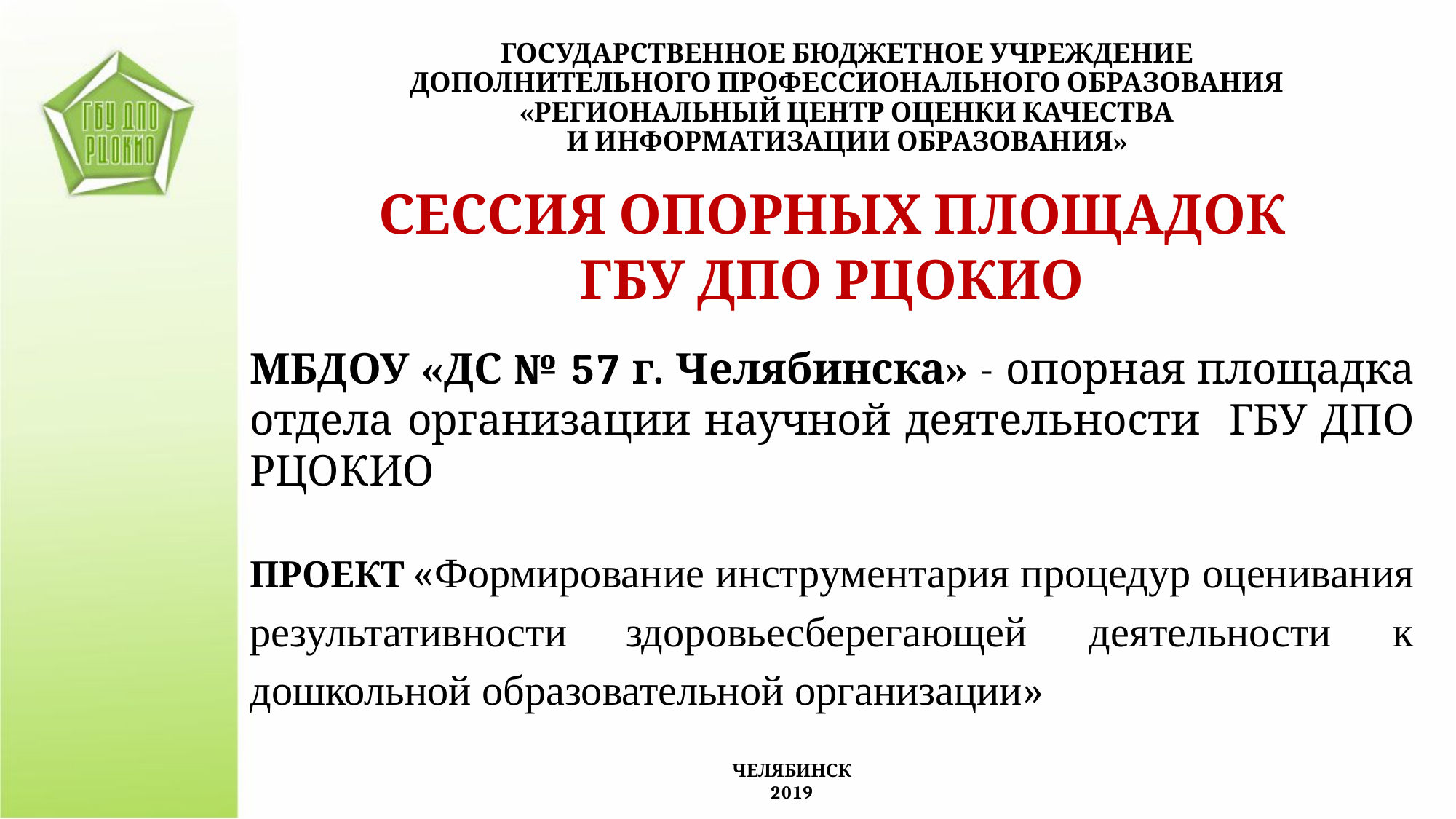

ГОСУДАРСТВЕННОЕ БЮДЖЕТНОЕ УЧРЕЖДЕНИЕ
ДОПОЛНИТЕЛЬНОГО ПРОФЕССИОНАЛЬНОГО ОБРАЗОВАНИЯ
«РЕГИОНАЛЬНЫЙ ЦЕНТР ОЦЕНКИ КАЧЕСТВА
И ИНФОРМАТИЗАЦИИ ОБРАЗОВАНИЯ»
СЕССИЯ ОПОРНЫХ ПЛОЩАДОК
ГБУ ДПО РЦОКИО
МБДОУ «ДС № 57 г. Челябинска» - опорная площадка отдела организации научной деятельности  ГБУ ДПО РЦОКИО

ПРОЕКТ «Формирование инструментария процедур оценивания результативности здоровьесберегающей деятельности к дошкольной образовательной организации»
ЧЕЛЯБИНСК
2019